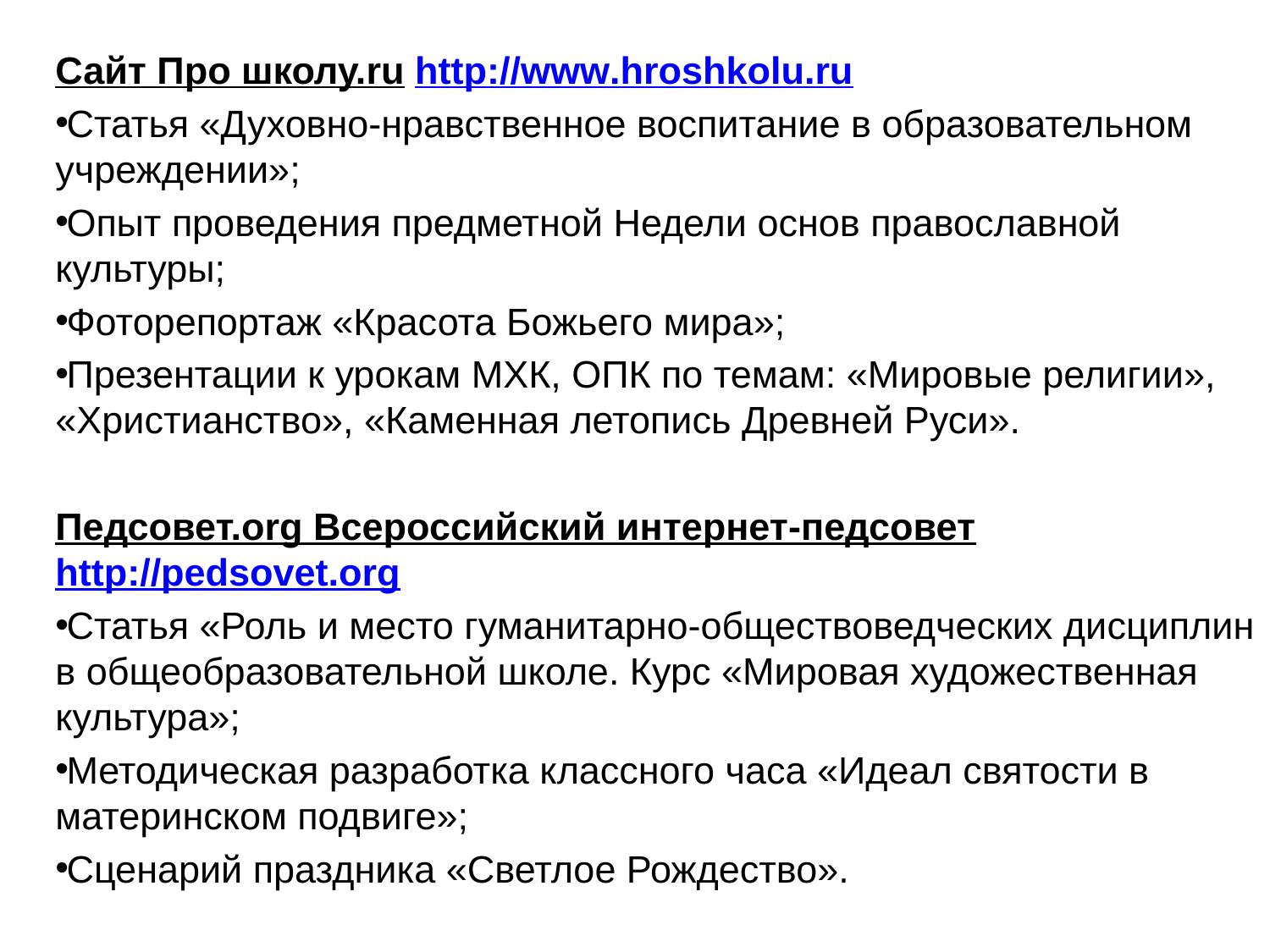

Сайт Про школу.ru http://www.hroshkolu.ru
Статья «Духовно-нравственное воспитание в образовательном учреждении»;
Опыт проведения предметной Недели основ православной культуры;
Фоторепортаж «Красота Божьего мира»;
Презентации к урокам МХК, ОПК по темам: «Мировые религии», «Христианство», «Каменная летопись Древней Руси».

Педсовет.org Всероссийский интернет-педсовет http://pedsovet.org
Статья «Роль и место гуманитарно-обществоведческих дисциплин в общеобразовательной школе. Курс «Мировая художественная культура»;
Методическая разработка классного часа «Идеал святости в материнском подвиге»;
Сценарий праздника «Светлое Рождество».